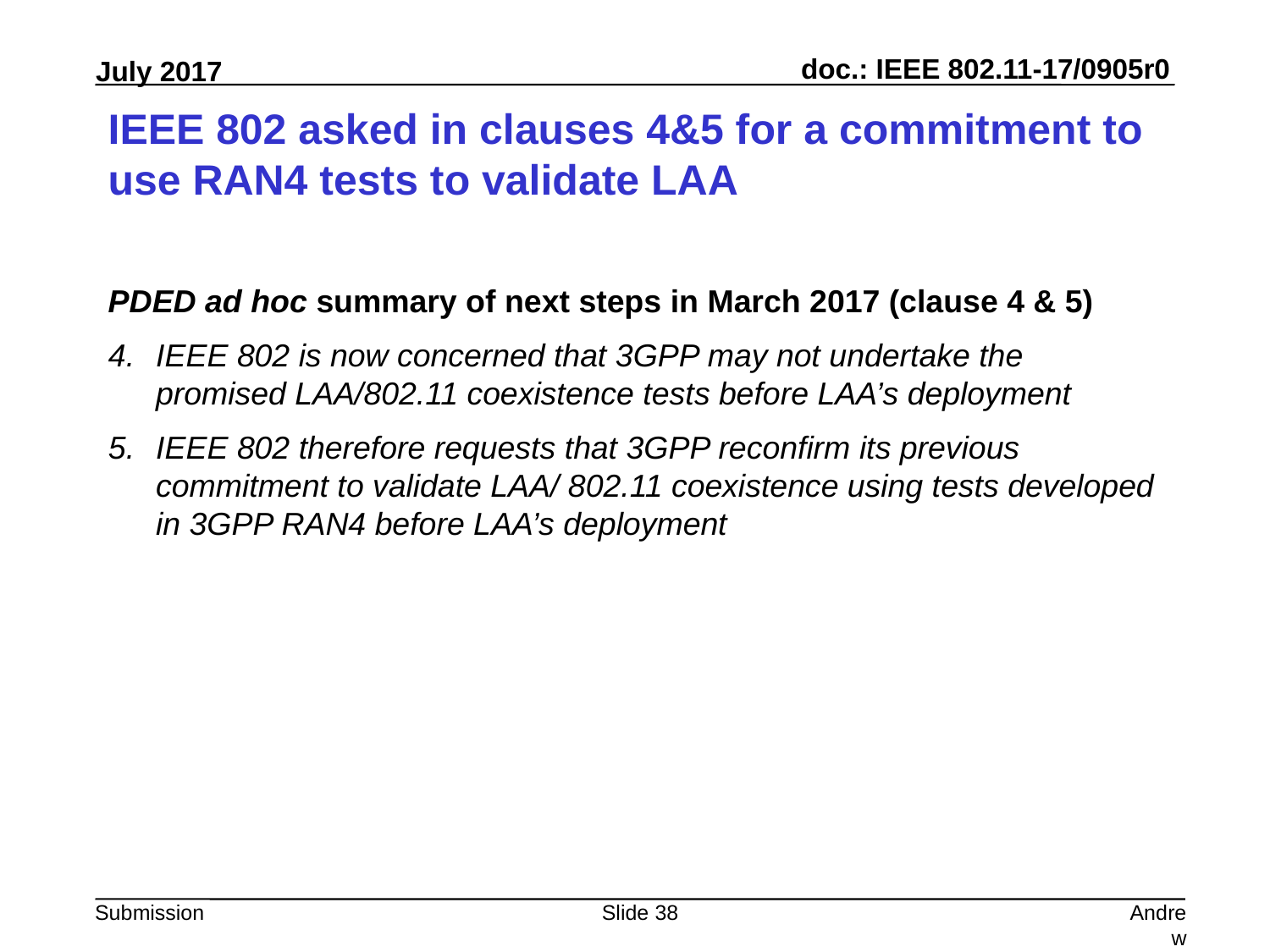

# IEEE 802 asked in clauses 4&5 for a commitment to use RAN4 tests to validate LAA
PDED ad hoc summary of next steps in March 2017 (clause 4 & 5)
IEEE 802 is now concerned that 3GPP may not undertake the promised LAA/802.11 coexistence tests before LAA’s deployment
IEEE 802 therefore requests that 3GPP reconfirm its previous commitment to validate LAA/ 802.11 coexistence using tests developed in 3GPP RAN4 before LAA’s deployment
Slide 38
Andrew Myles, Cisco